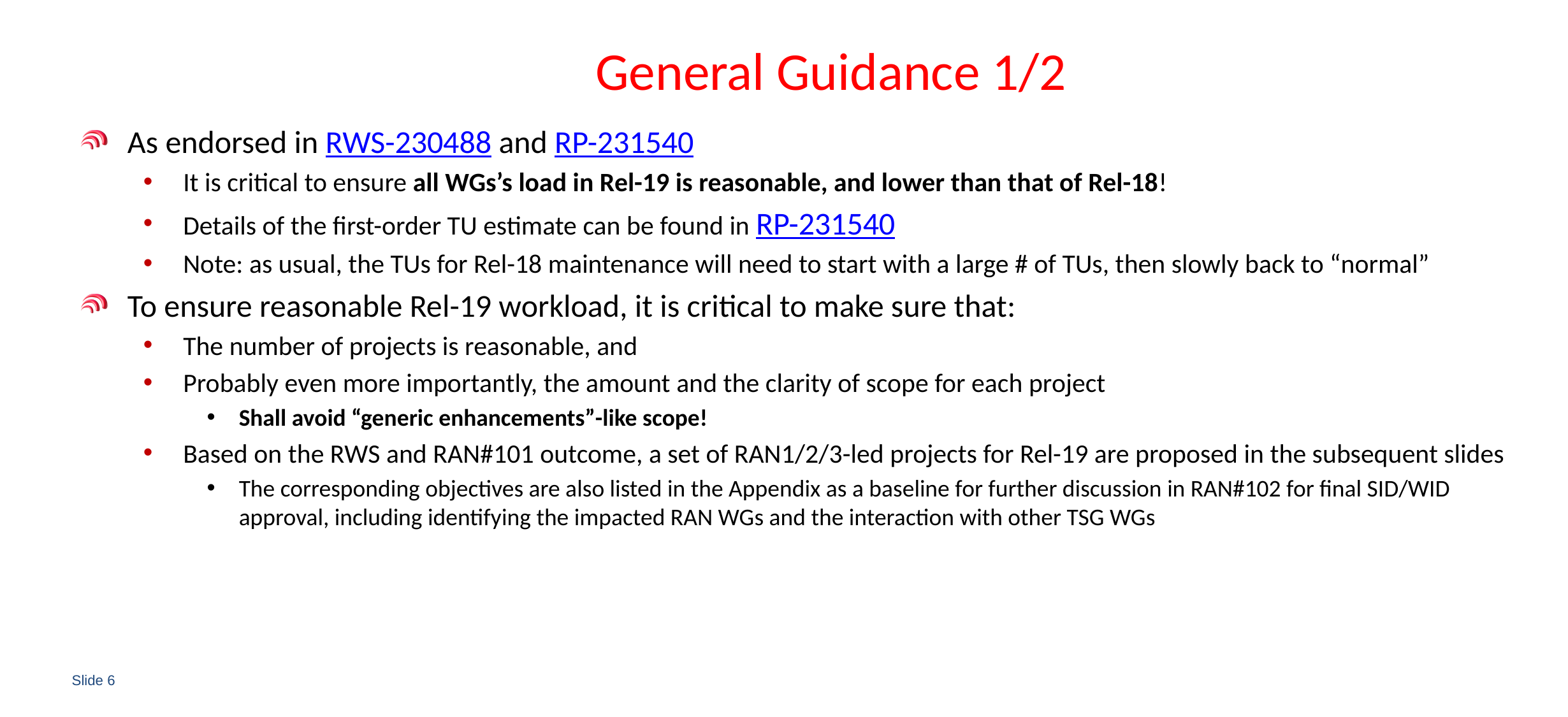

# General Guidance 1/2
As endorsed in RWS-230488 and RP-231540
It is critical to ensure all WGs’s load in Rel-19 is reasonable, and lower than that of Rel-18!
Details of the first-order TU estimate can be found in RP-231540
Note: as usual, the TUs for Rel-18 maintenance will need to start with a large # of TUs, then slowly back to “normal”
To ensure reasonable Rel-19 workload, it is critical to make sure that:
The number of projects is reasonable, and
Probably even more importantly, the amount and the clarity of scope for each project
Shall avoid “generic enhancements”-like scope!
Based on the RWS and RAN#101 outcome, a set of RAN1/2/3-led projects for Rel-19 are proposed in the subsequent slides
The corresponding objectives are also listed in the Appendix as a baseline for further discussion in RAN#102 for final SID/WID approval, including identifying the impacted RAN WGs and the interaction with other TSG WGs